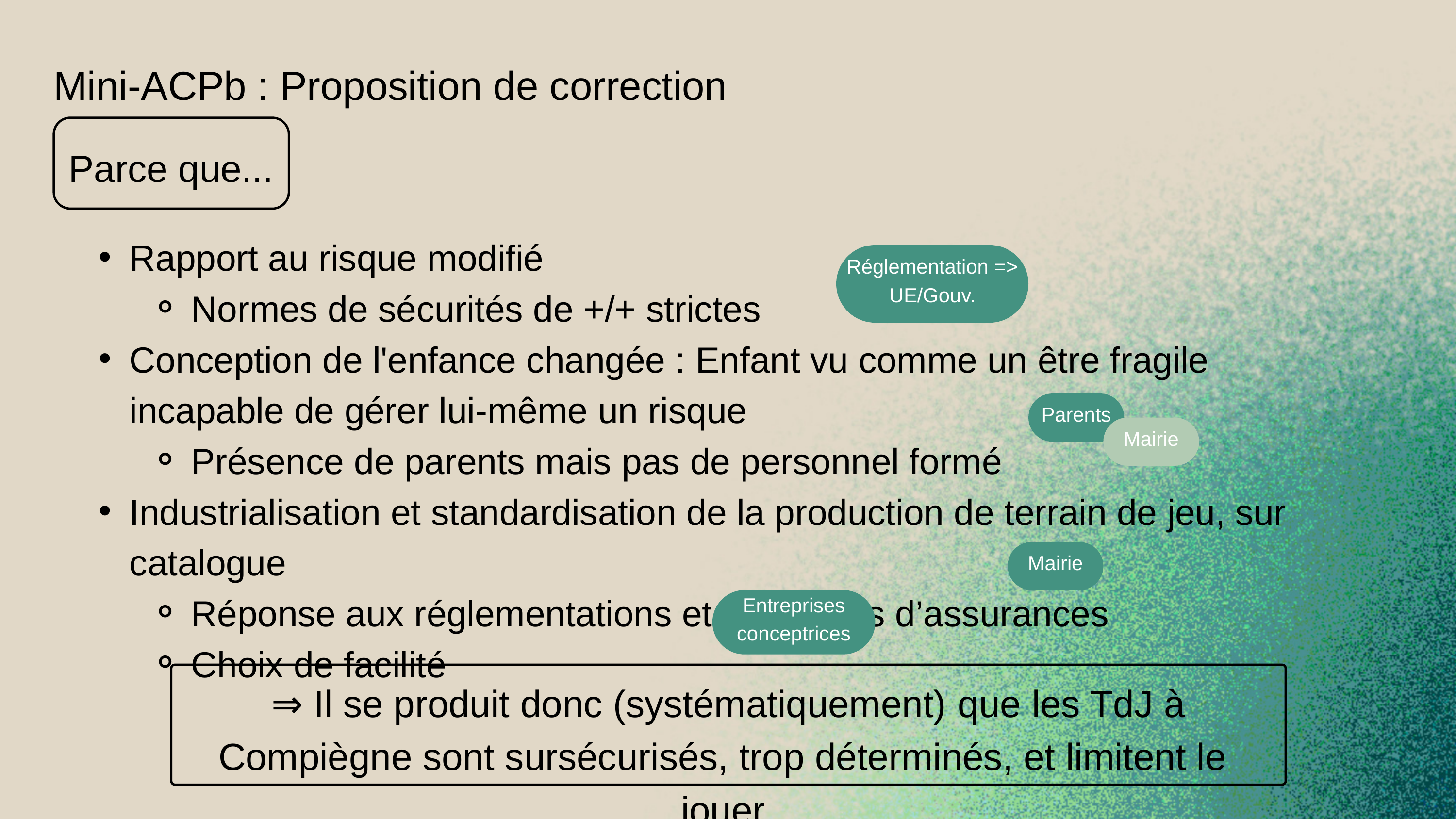

Mini-ACPb : Proposition de correction

Parce que...
Rapport au risque modifié
Normes de sécurités de +/+ strictes
Conception de l'enfance changée : Enfant vu comme un être fragile incapable de gérer lui-même un risque
Présence de parents mais pas de personnel formé
Industrialisation et standardisation de la production de terrain de jeu, sur catalogue
Réponse aux réglementations et exigences d’assurances
Choix de facilité

Réglementation => UE/Gouv.

Parents

Mairie

Mairie

Entreprises conceptrices

⇒ Il se produit donc (systématiquement) que les TdJ à Compiègne sont sursécurisés, trop déterminés, et limitent le  jouer